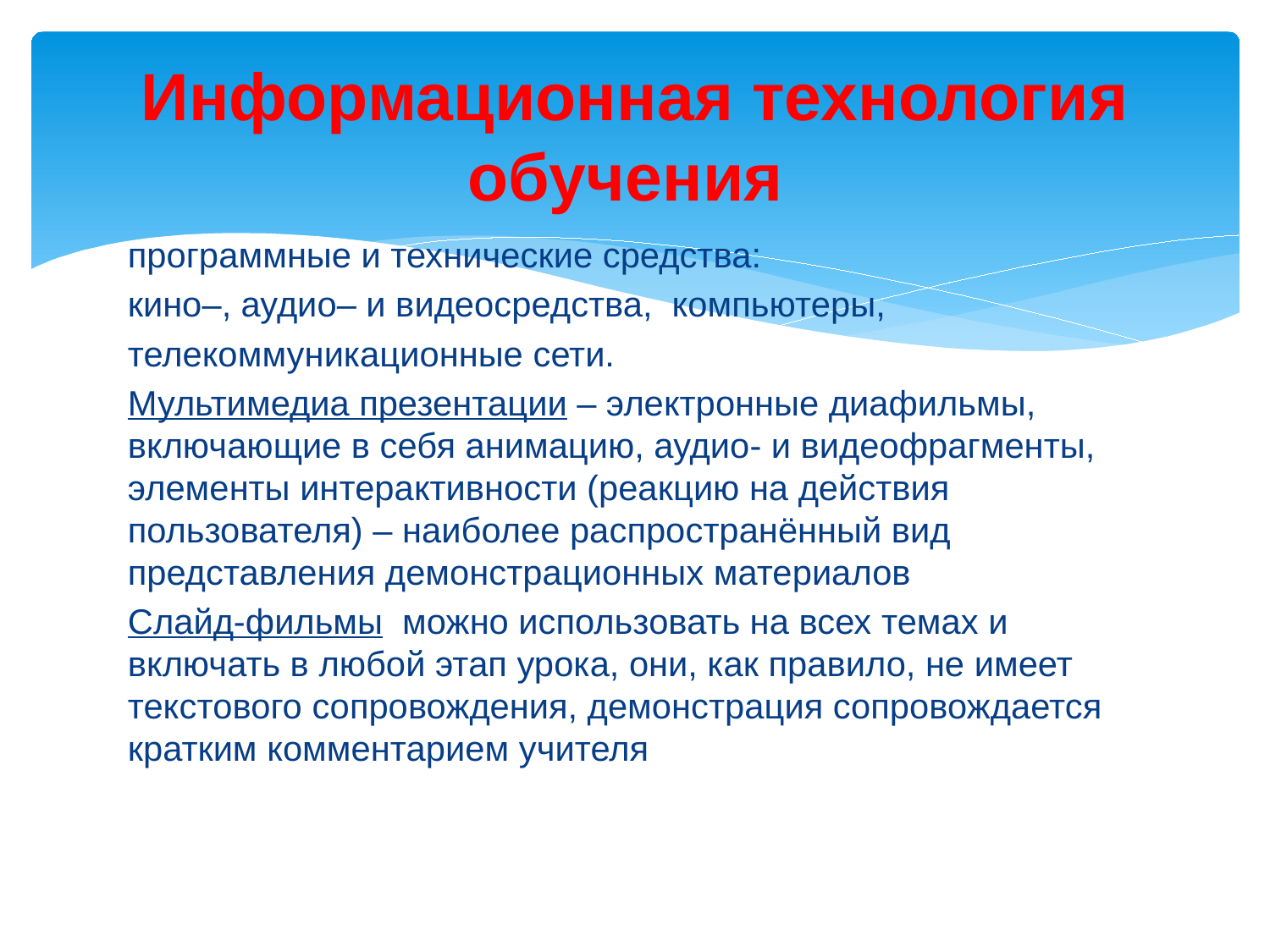

# Информационная технология обучения
программные и технические средства:
кино–, аудио– и видеосредства,  компьютеры,
телекоммуникационные сети.
Мультимедиа презентации – электронные диафильмы, включающие в себя анимацию, аудио- и видеофрагменты, элементы интерактивности (реакцию на действия пользователя) – наиболее распространённый вид представления демонстрационных материалов
Слайд-фильмы  можно использовать на всех темах и включать в любой этап урока, они, как правило, не имеет текстового сопровождения, демонстрация сопровождается кратким комментарием учителя